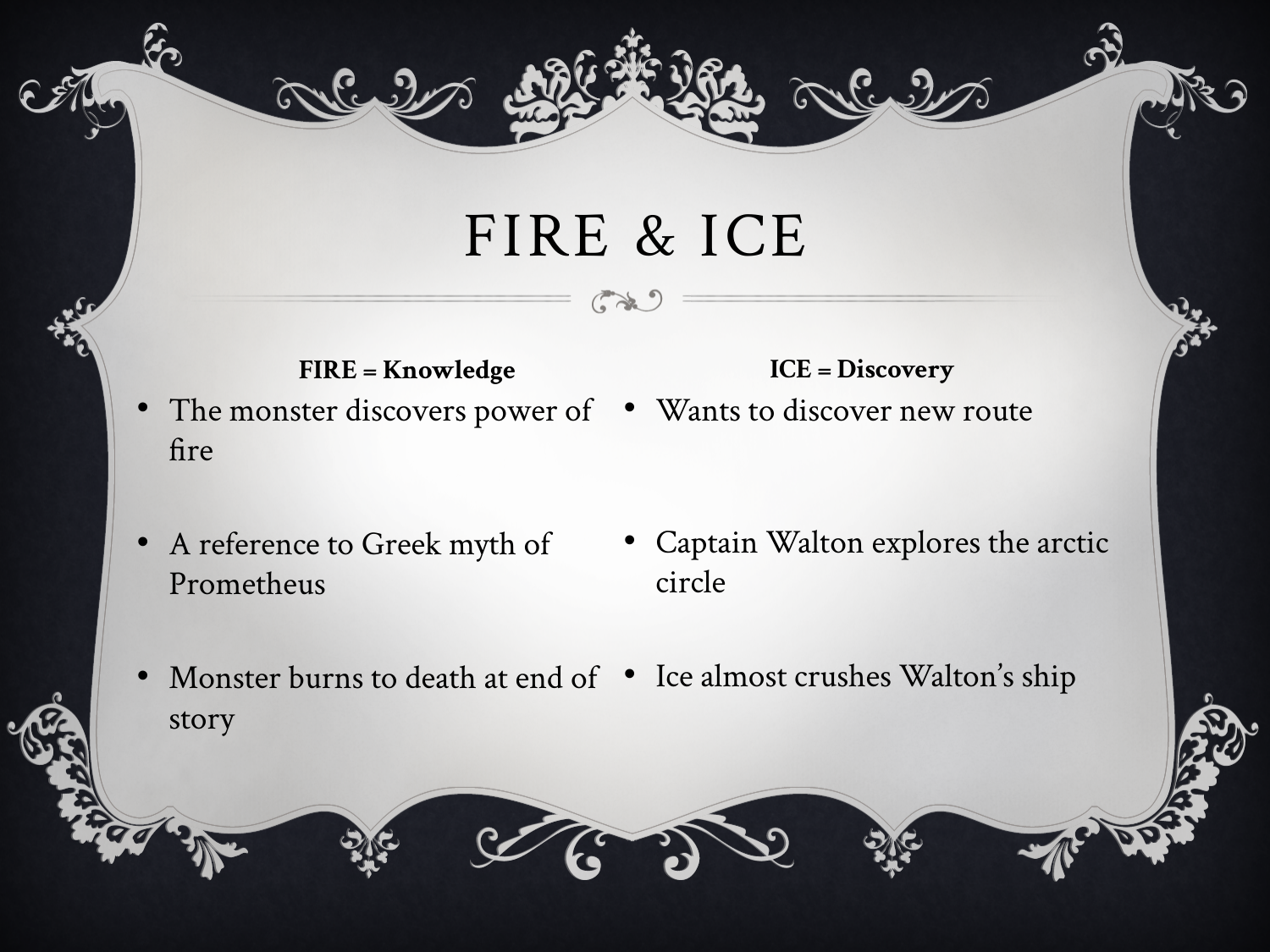

# Fire & ice
ICE = Discovery
FIRE = Knowledge
The monster discovers power of fire

A reference to Greek myth of Prometheus

Monster burns to death at end of story

Wants to discover new route

Captain Walton explores the arctic circle

Ice almost crushes Walton’s ship